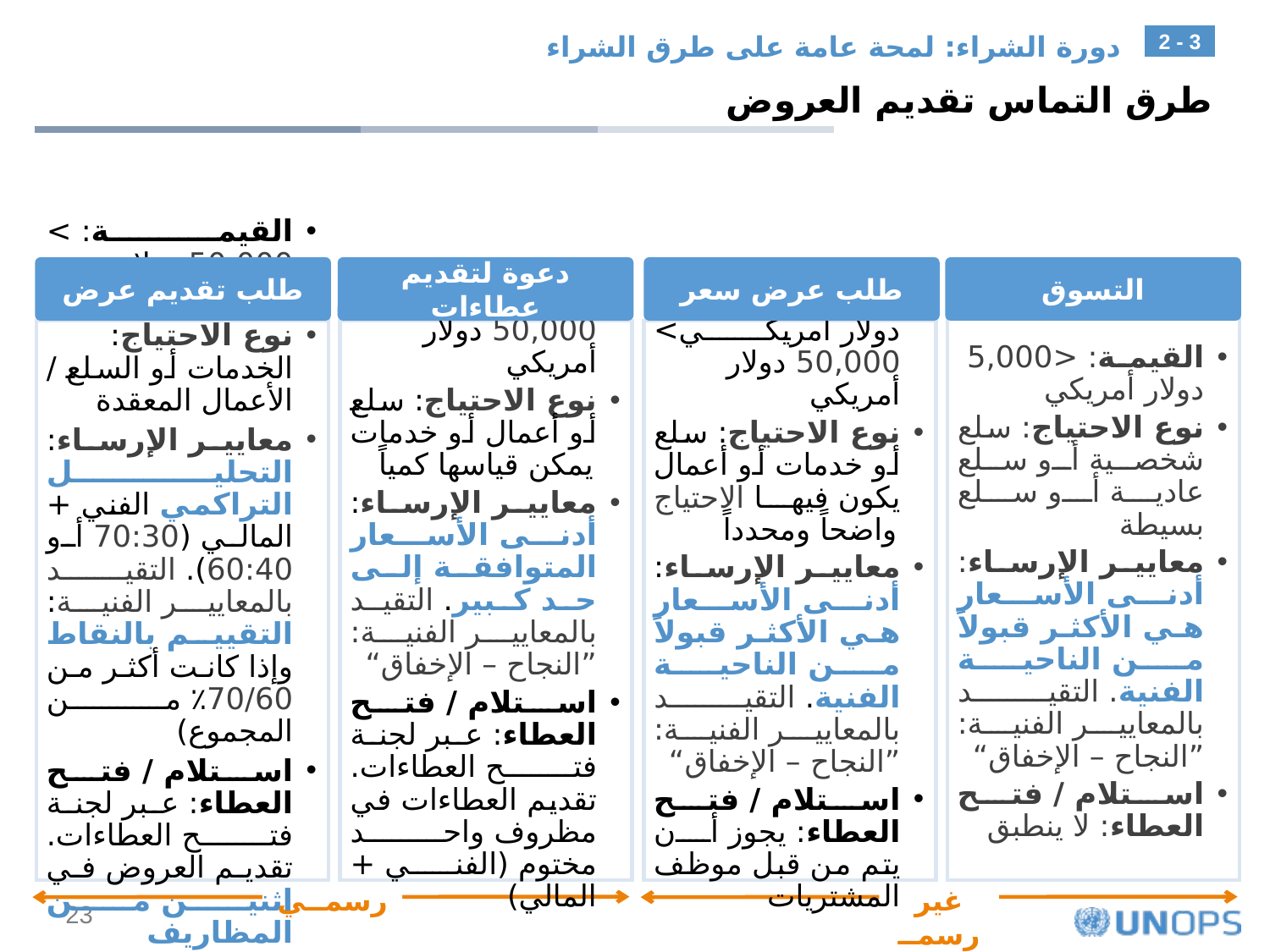

دورة الشراء: لمحة عامة على طرق الشراء
2 - 3
طرق التماس تقديم العروض

دعوة لتقديم عطاءات
القيمة: >  50,000 دولار أمريكي
نوع الاحتياج: سلع أو أعمال أو خدمات يمكن قياسها كمياً
معايير الإرساء: أدنى الأسعار المتوافقة إلى حد كبير. التقيد بالمعايير الفنية: ”النجاح – الإخفاق“
استلام / فتح العطاء: عبر لجنة فتح العطاءات. تقديم العطاءات في مظروف واحد مختوم (الفني + المالي)

طلب عرض سعر
القيمة: > 5,000 دولار أمريكي> 50,000 دولار أمريكي
نوع الاحتياج: سلع أو خدمات أو أعمال يكون فيها الاحتياج واضحاً ومحدداً
معايير الإرساء: أدنى الأسعار هي الأكثر قبولاً من الناحية الفنية. التقيد بالمعايير الفنية: ”النجاح – الإخفاق“
استلام / فتح العطاء: يجوز أن يتم من قبل موظف المشتريات

طلب تقديم عرض
القيمة: > 50,000 دولار أمريكي
نوع الاحتياج: الخدمات أو السلع / الأعمال المعقدة
معايير الإرساء: التحليل التراكمي الفني + المالي (70:30 أو 60:40). التقيد بالمعايير الفنية: التقييم بالنقاط وإذا كانت أكثر من 70/60٪ من المجموع)
استلام / فتح العطاء: عبر لجنة فتح العطاءات. تقديم العروض في اثنين من المظاريف

التسوق

القيمة: <5,000  دولار أمريكي
نوع الاحتياج: سلع شخصية أو سلع عادية أو سلع بسيطة
معايير الإرساء: أدنى الأسعار هي الأكثر قبولاً من الناحية الفنية. التقيد بالمعايير الفنية: ”النجاح – الإخفاق“
استلام / فتح العطاء: لا ينطبق
رسمــي
غير رسمــي